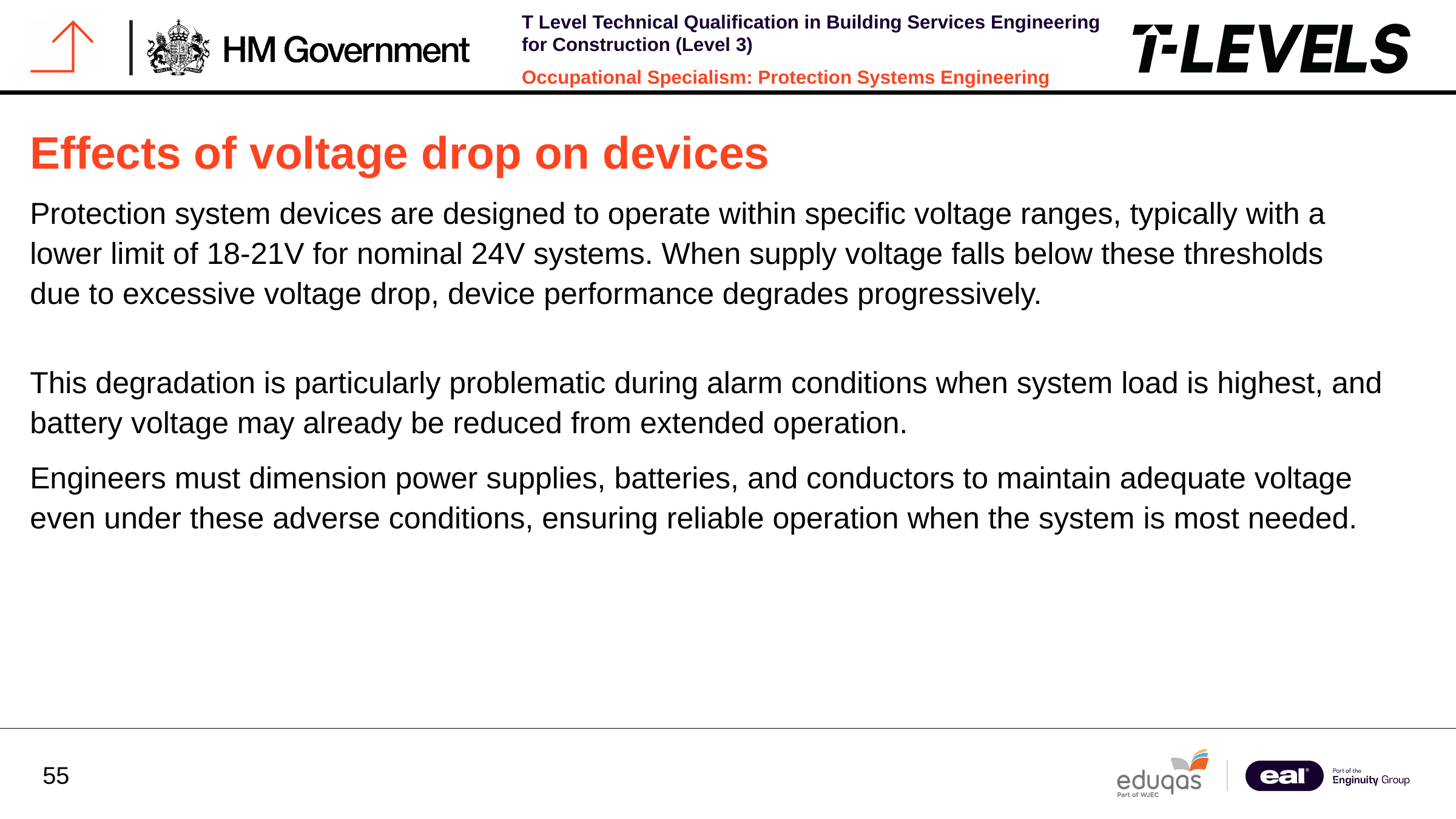

Effects of voltage drop on devices
Protection system devices are designed to operate within specific voltage ranges, typically with a lower limit of 18-21V for nominal 24V systems. When supply voltage falls below these thresholds due to excessive voltage drop, device performance degrades progressively.
This degradation is particularly problematic during alarm conditions when system load is highest, and battery voltage may already be reduced from extended operation.
Engineers must dimension power supplies, batteries, and conductors to maintain adequate voltage even under these adverse conditions, ensuring reliable operation when the system is most needed.